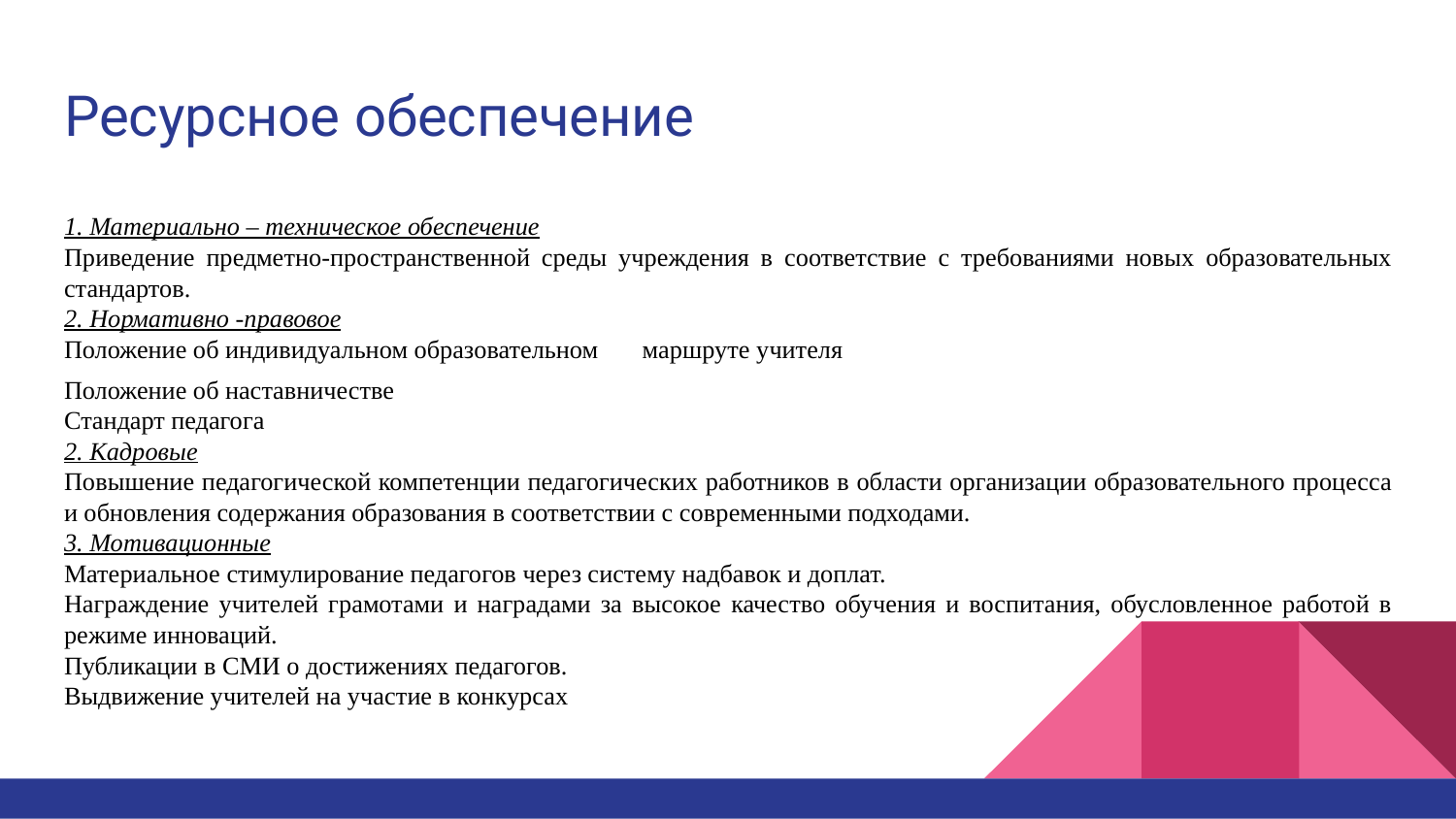

# Ресурсное обеспечение
1. Материально – техническое обеспечение
Приведение предметно-пространственной среды учреждения в соответствие с требованиями новых образовательных стандартов.
2. Нормативно -правовое
Положение об индивидуальном образовательном       маршруте учителя
Положение об наставничестве
Стандарт педагога
2. Кадровые
Повышение педагогической компетенции педагогических работников в области организации образовательного процесса и обновления содержания образования в соответствии с современными подходами.
3. Мотивационные
Материальное стимулирование педагогов через систему надбавок и доплат.
Награждение учителей грамотами и наградами за высокое качество обучения и воспитания, обусловленное работой в режиме инноваций.
Публикации в СМИ о достижениях педагогов.
Выдвижение учителей на участие в конкурсах